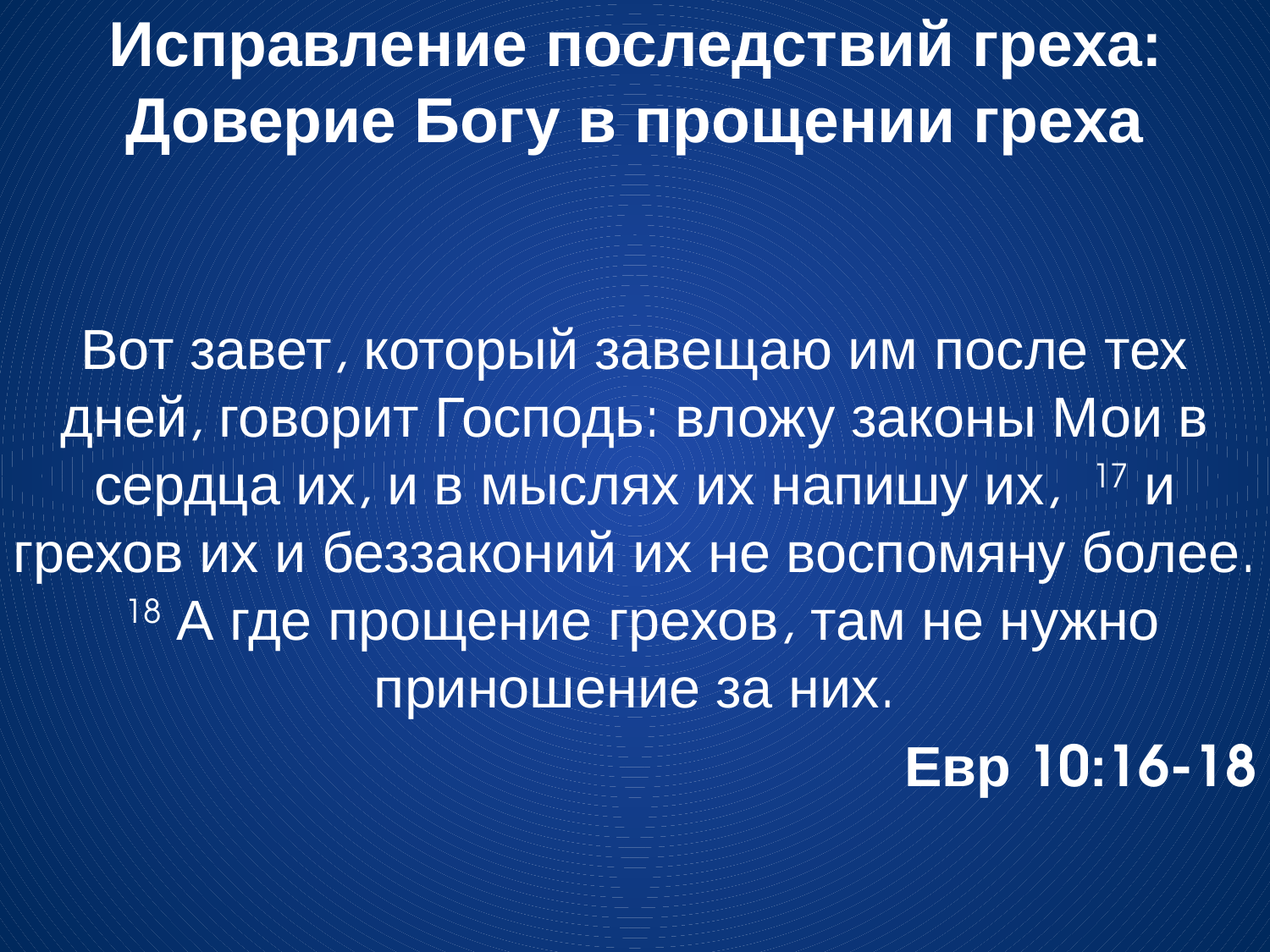

# Исправление последствий греха: Доверие Богу в прощении греха
Вот завет, который завещаю им после тех дней, говорит Господь: вложу законы Мои в сердца их, и в мыслях их напишу их,  17 и грехов их и беззаконий их не воспомяну более.  18 А где прощение грехов, там не нужно приношение за них.
Евр 10:16-18